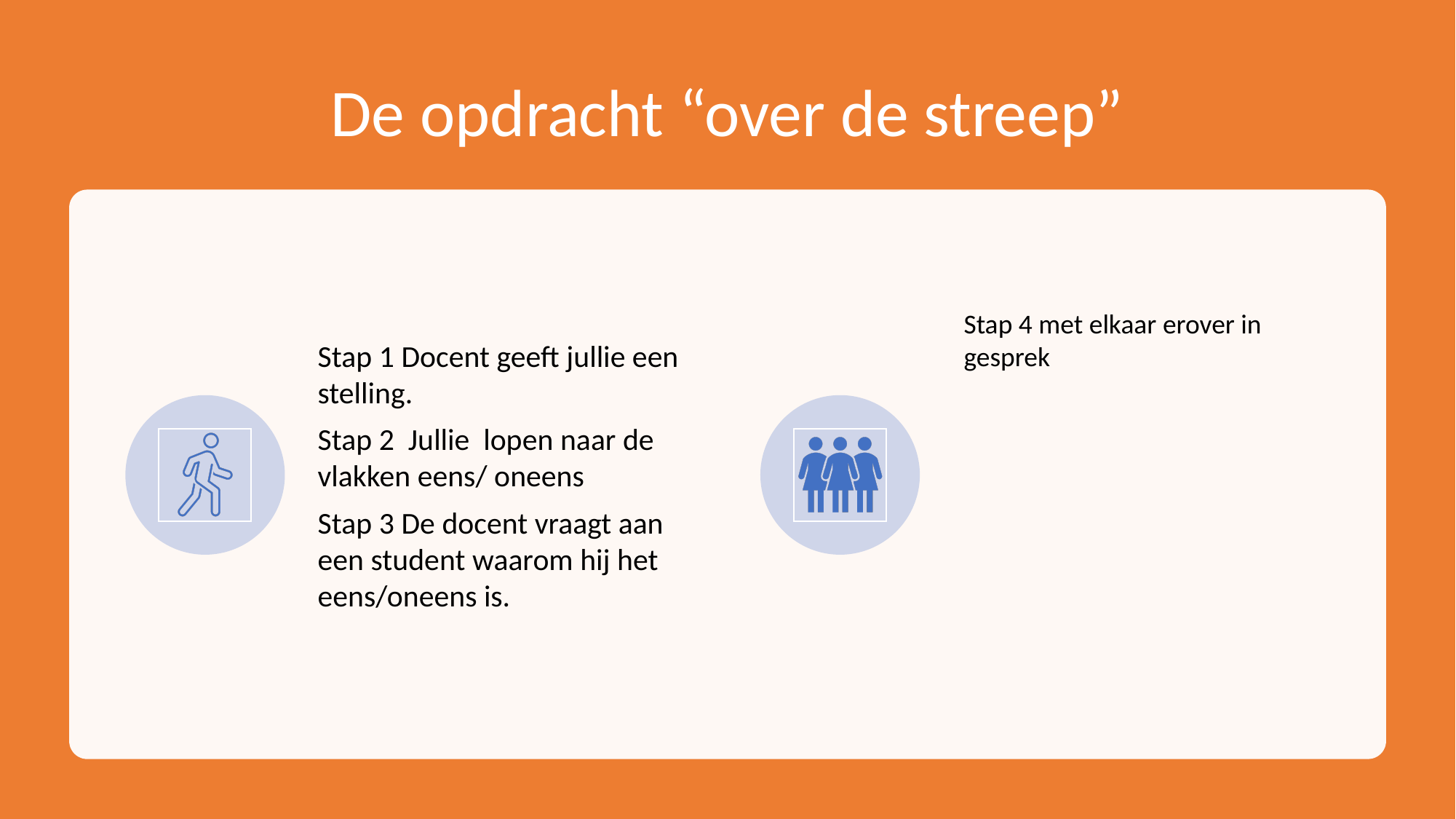

# De opdracht “over de streep”

Stap 1 Docent geeft jullie een stelling.
Stap 2  Jullie  lopen naar de vlakken eens/ oneens
Stap 3 De docent vraagt aan een student waarom hij het eens/oneens is.

Stap 4 met elkaar erover in gesprek